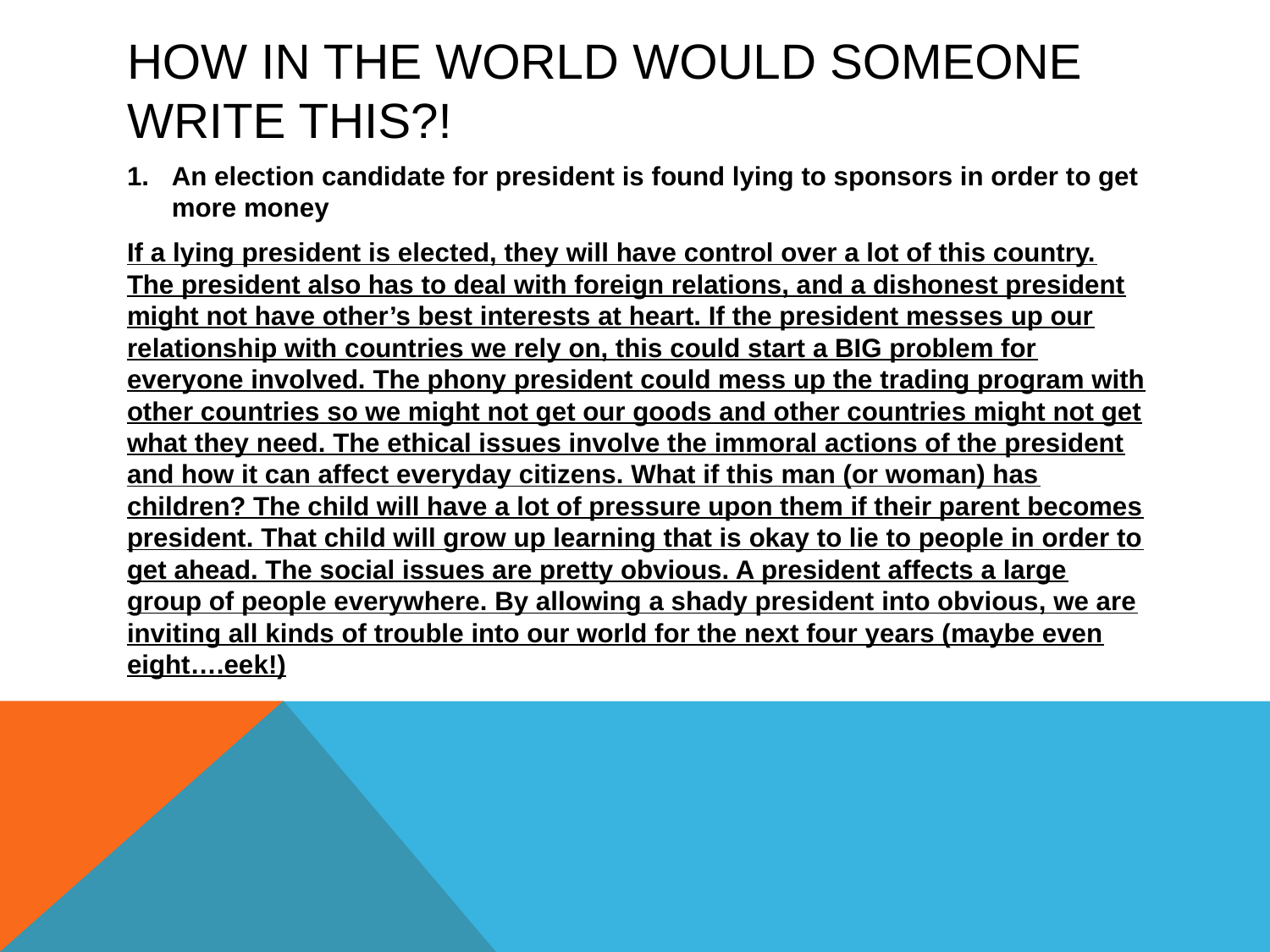

# HOW IN THE WORLD WOULD SOMEONE WRITE THIS?!
An election candidate for president is found lying to sponsors in order to get more money
If a lying president is elected, they will have control over a lot of this country. The president also has to deal with foreign relations, and a dishonest president might not have other’s best interests at heart. If the president messes up our relationship with countries we rely on, this could start a BIG problem for everyone involved. The phony president could mess up the trading program with other countries so we might not get our goods and other countries might not get what they need. The ethical issues involve the immoral actions of the president and how it can affect everyday citizens. What if this man (or woman) has children? The child will have a lot of pressure upon them if their parent becomes president. That child will grow up learning that is okay to lie to people in order to get ahead. The social issues are pretty obvious. A president affects a large group of people everywhere. By allowing a shady president into obvious, we are inviting all kinds of trouble into our world for the next four years (maybe even eight….eek!)